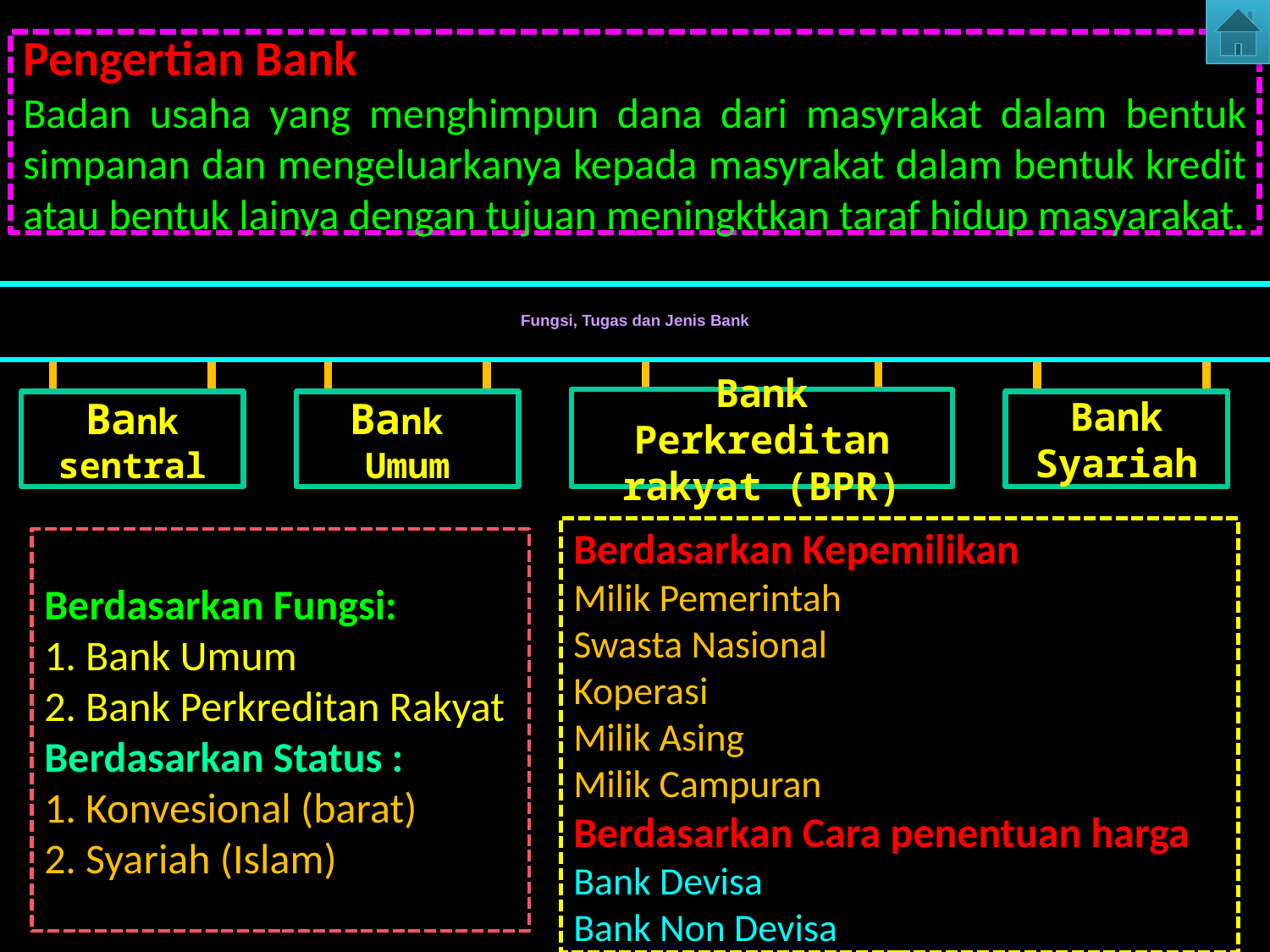

Pengertian Bank
Pengertian Bank
Badan usaha yang menghimpun dana dari masyrakat dalam bentuk simpanan dan mengeluarkanya kepada masyrakat dalam bentuk kredit atau bentuk lainya dengan tujuan meningktkan taraf hidup masyarakat.
# Fungsi, Tugas dan Jenis Bank

Bank Perkreditan rakyat (BPR)
Bank sentral
Bank
Umum
Bank Syariah
Berdasarkan Kepemilikan
Milik Pemerintah
Swasta Nasional
Koperasi
Milik Asing
Milik Campuran
Berdasarkan Cara penentuan harga
Bank Devisa
Bank Non Devisa
Berdasarkan Fungsi:
1. Bank Umum
2. Bank Perkreditan Rakyat
Berdasarkan Status :
1. Konvesional (barat)
2. Syariah (Islam)